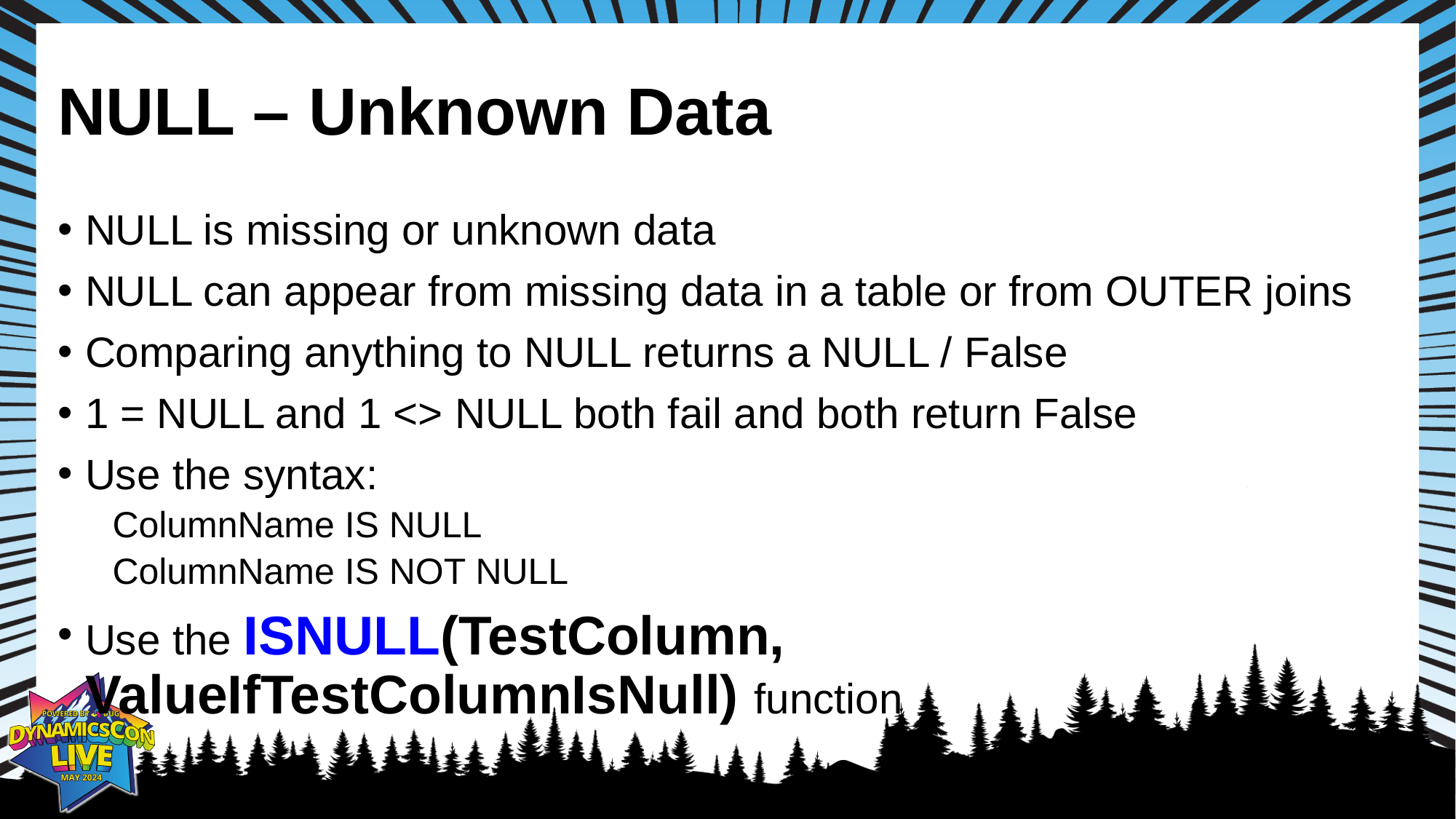

# NULL – Unknown Data
NULL is missing or unknown data
NULL can appear from missing data in a table or from OUTER joins
Comparing anything to NULL returns a NULL / False
1 = NULL and 1 <> NULL both fail and both return False
Use the syntax:
ColumnName IS NULL
ColumnName IS NOT NULL
Use the ISNULL(TestColumn, ValueIfTestColumnIsNull) function